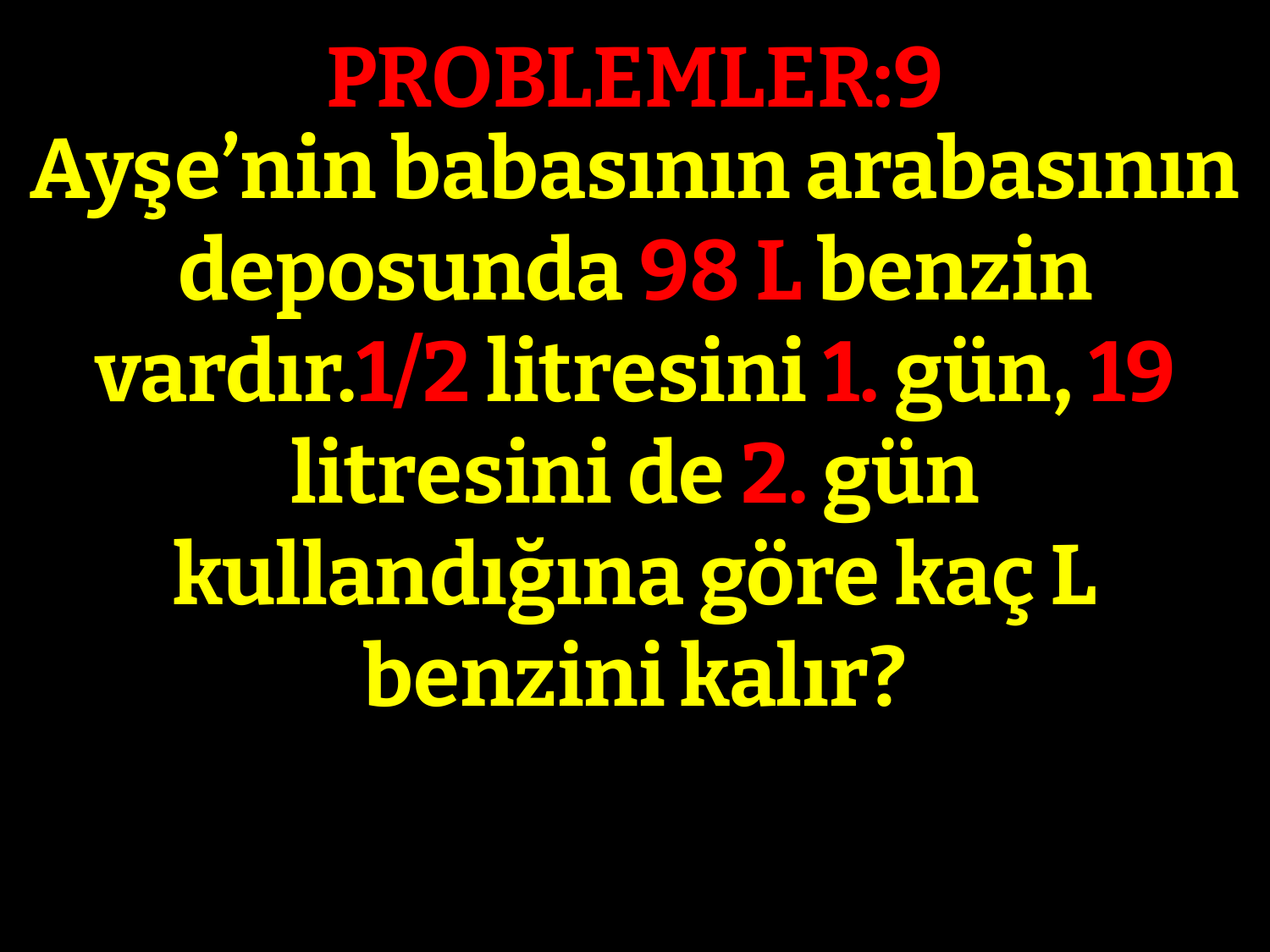

PROBLEMLER:9
Ayşe’nin babasının arabasının deposunda 98 L benzin vardır.1/2 litresini 1. gün, 19 litresini de 2. gün kullandığına göre kaç L benzini kalır?
#